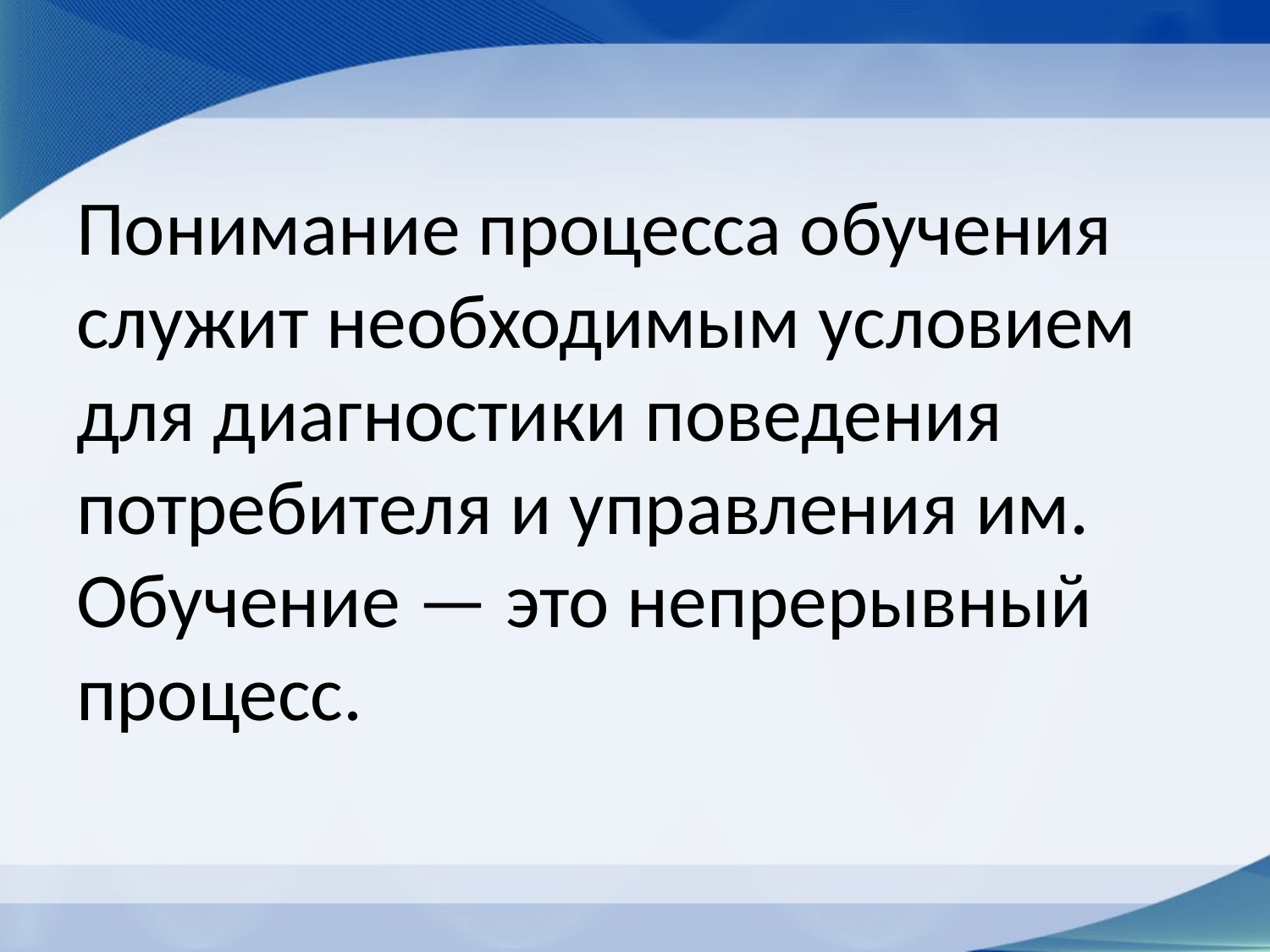

# Понимание процесса обучения служит необходимым условием для диагностики поведения потребителя и управления им. Обучение — это непрерывный процесс.